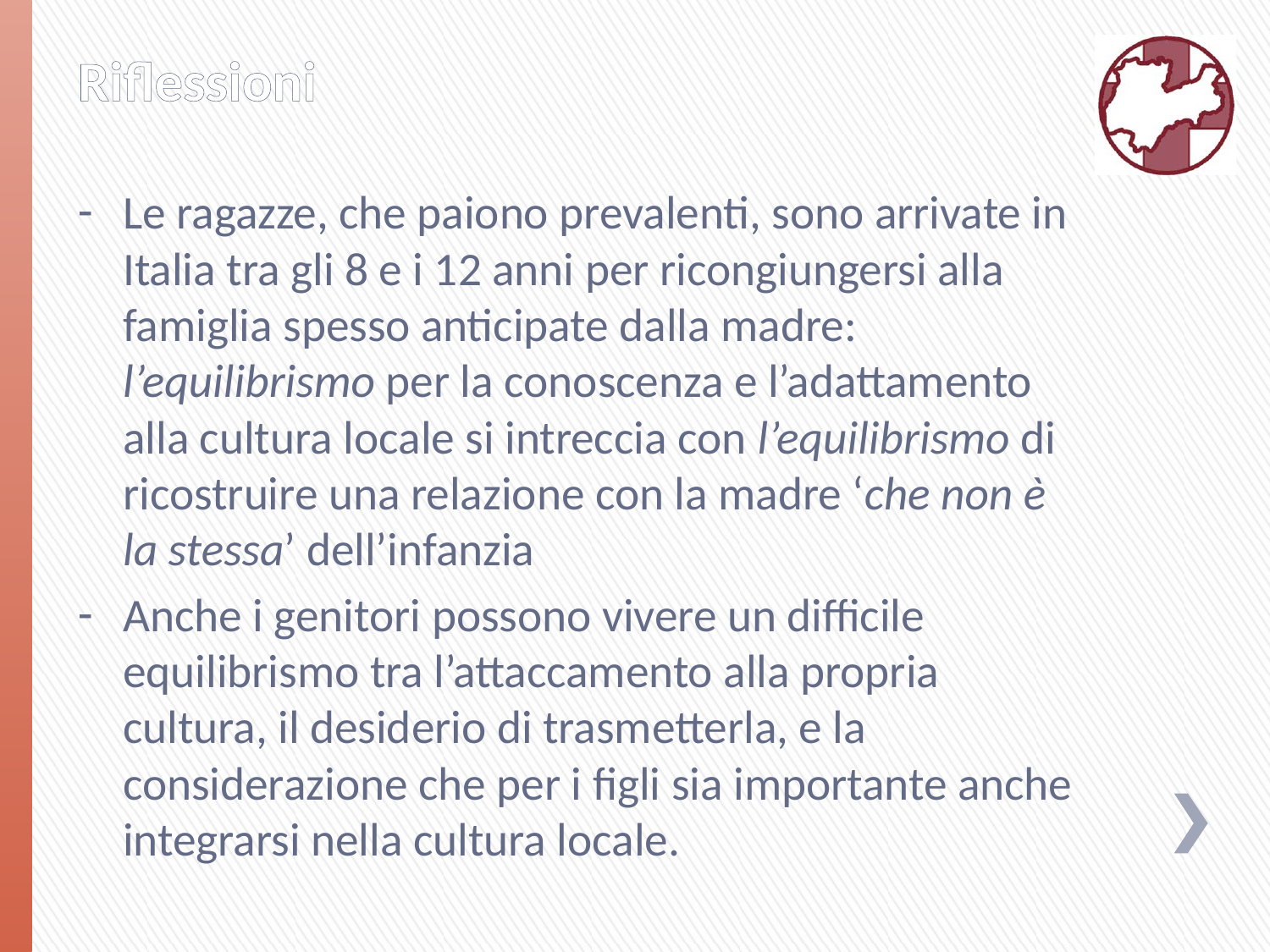

# Riflessioni
Le ragazze, che paiono prevalenti, sono arrivate in Italia tra gli 8 e i 12 anni per ricongiungersi alla famiglia spesso anticipate dalla madre: l’equilibrismo per la conoscenza e l’adattamento alla cultura locale si intreccia con l’equilibrismo di ricostruire una relazione con la madre ‘che non è la stessa’ dell’infanzia
Anche i genitori possono vivere un difficile equilibrismo tra l’attaccamento alla propria cultura, il desiderio di trasmetterla, e la considerazione che per i figli sia importante anche integrarsi nella cultura locale.